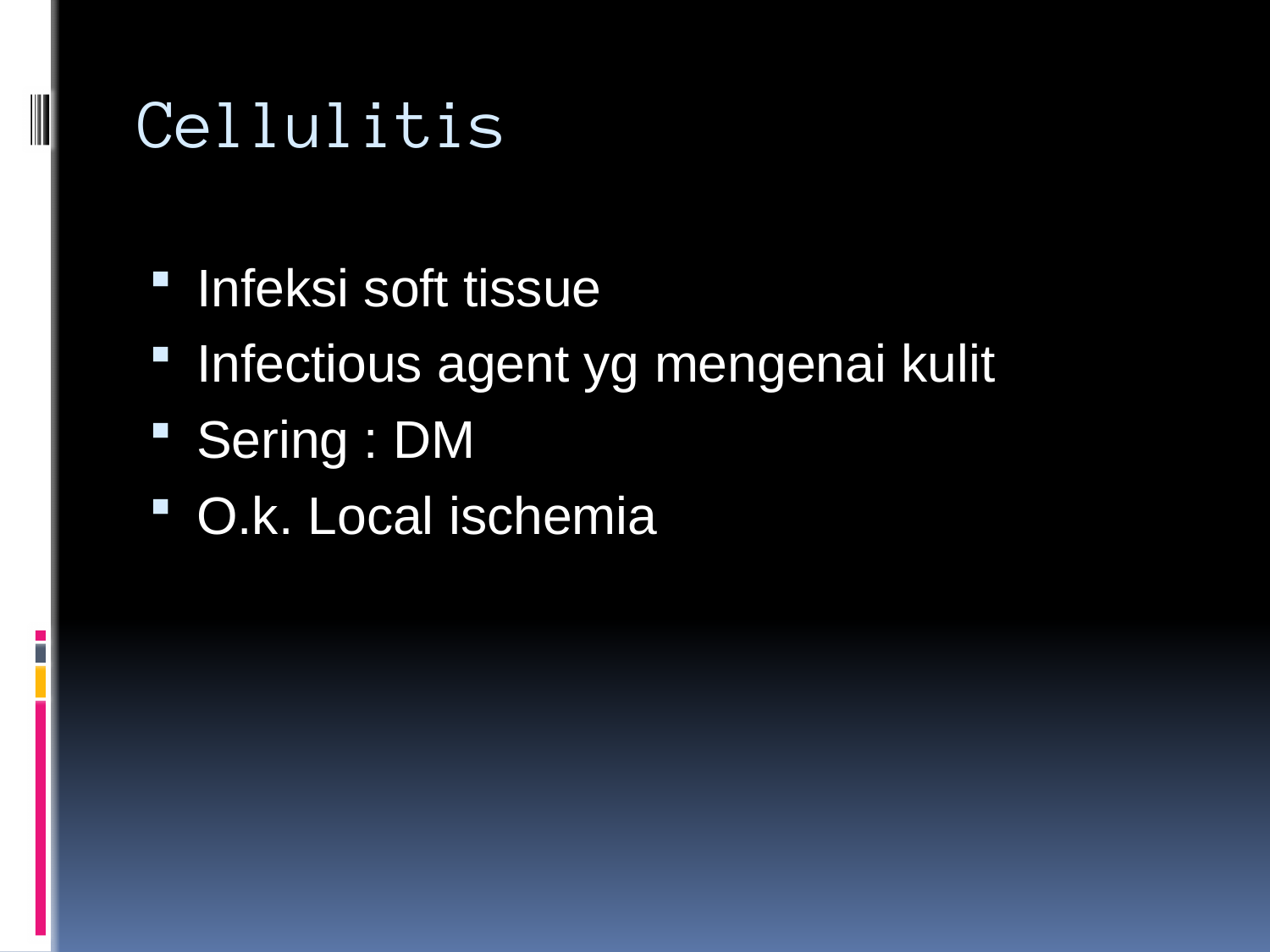

# Cellulitis
Infeksi soft tissue
Infectious agent yg mengenai kulit
Sering : DM
O.k. Local ischemia